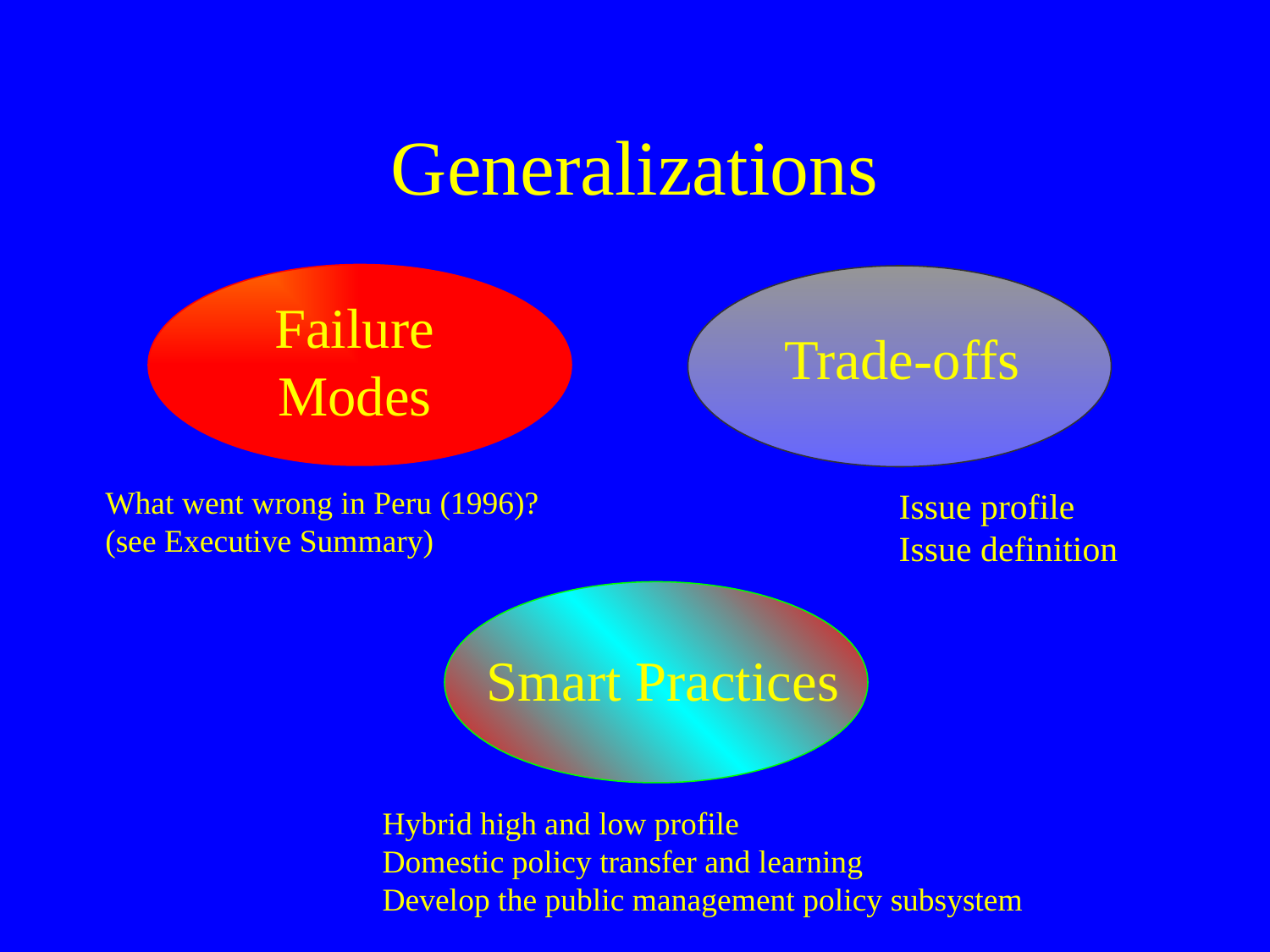

# Generalizations

Failure Modes
Trade-offs
What went wrong in Peru (1996)?
(see Executive Summary)
Issue profile
Issue definition

Smart Practices
Hybrid high and low profile
Domestic policy transfer and learning
Develop the public management policy subsystem